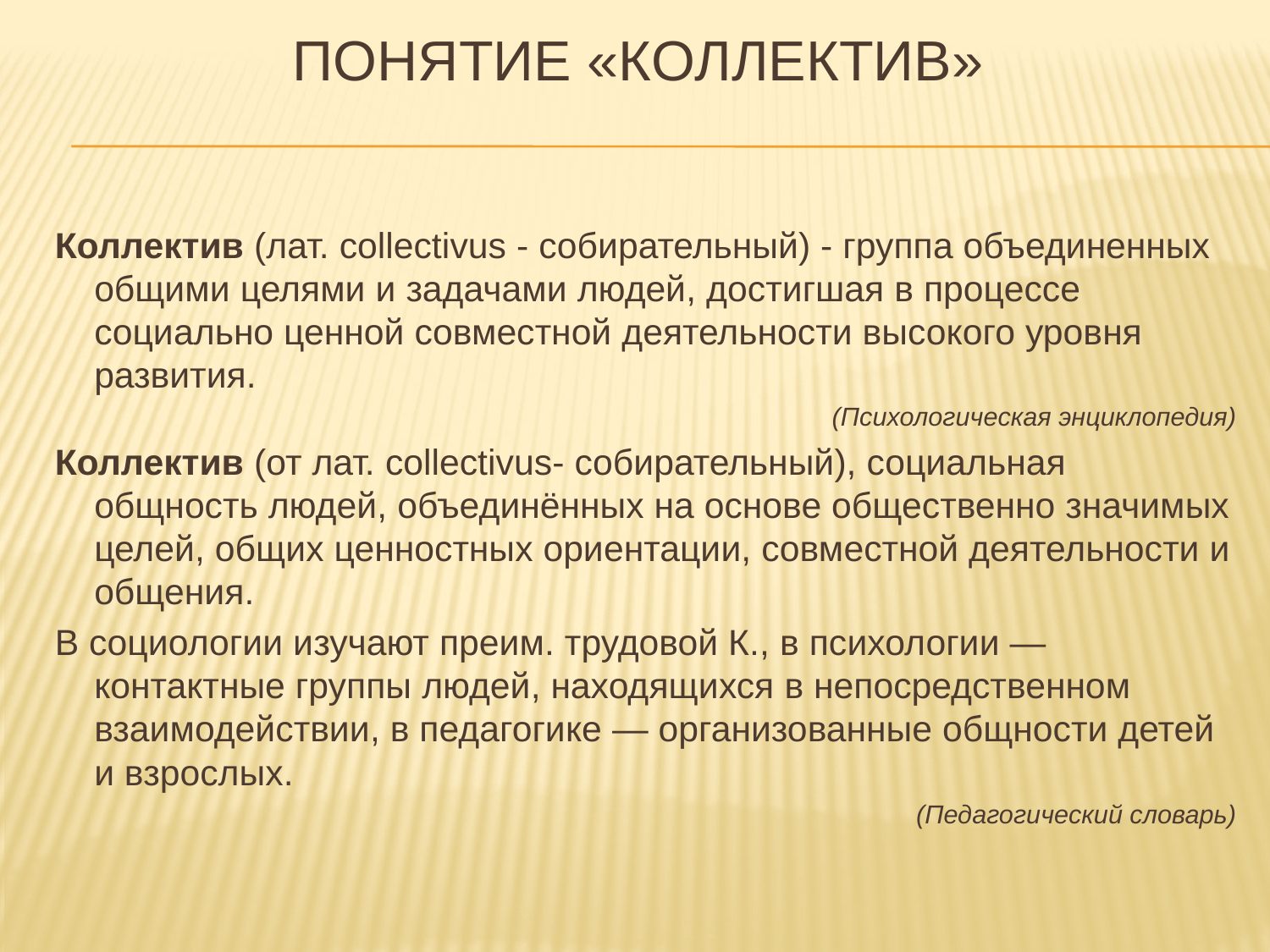

# Понятие «коллектив»
Коллектив (лат. collectivus - собирательный) - группа объединенных общими целями и задачами людей, достигшая в процессе социально ценной совместной деятельности высокого уровня развития.
(Психологическая энциклопедия)
Коллектив (от лат. collectivus- собирательный), социальная общность людей, объединённых на основе общественно значимых целей, общих ценностных ориентации, совместной деятельности и общения.
В социологии изучают преим. трудовой К., в психологии — контактные группы людей, находящихся в непосредственном взаимодействии, в педагогике — организованные общности детей и взрослых.
(Педагогический словарь)